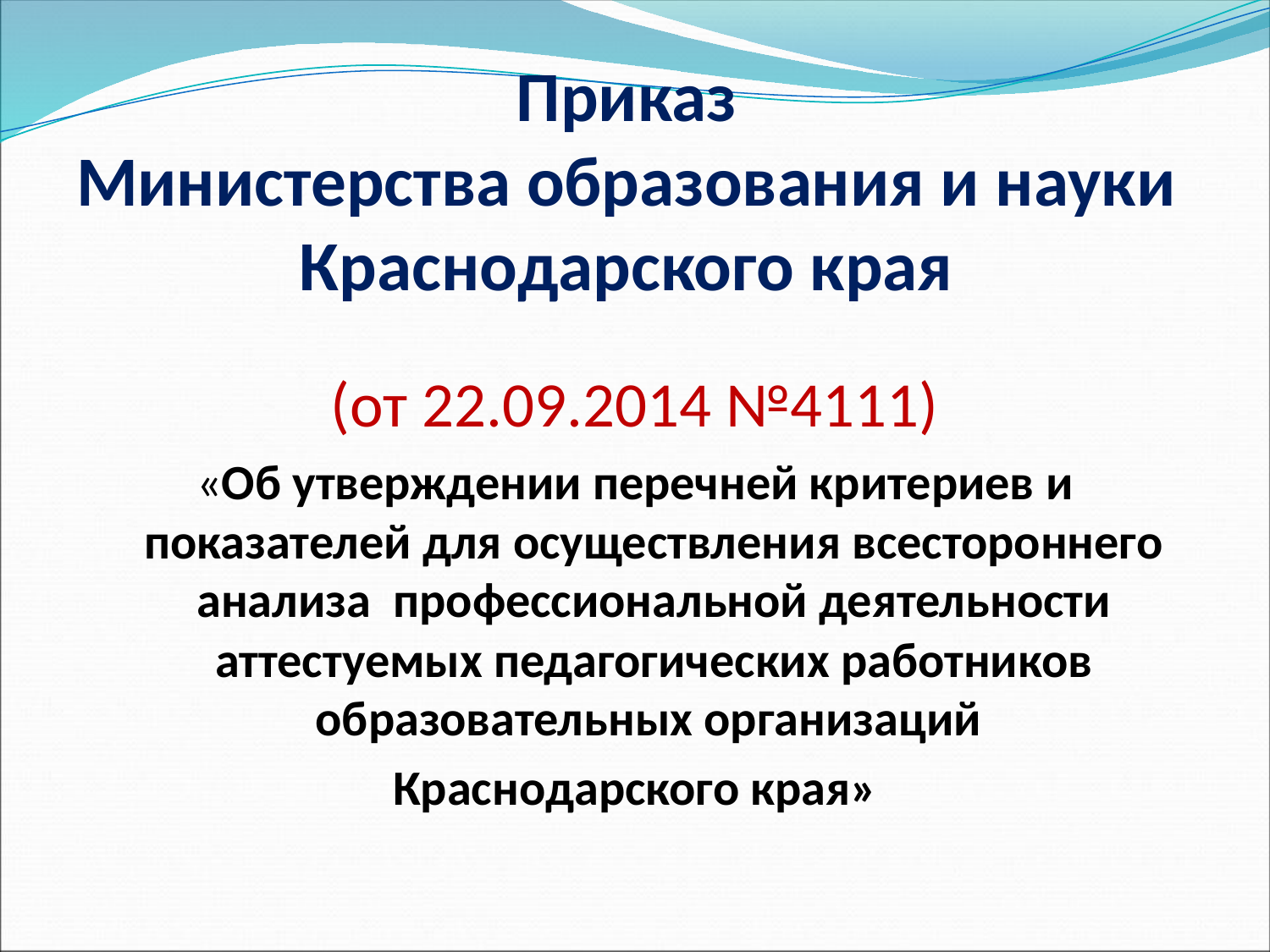

# Приказ Министерства образования и науки Краснодарского края

(от 22.09.2014 №4111)
«Об утверждении перечней критериев и показателей для осуществления всестороннего анализа  профессиональной деятельности аттестуемых педагогических работников образовательных организаций
Краснодарского края»